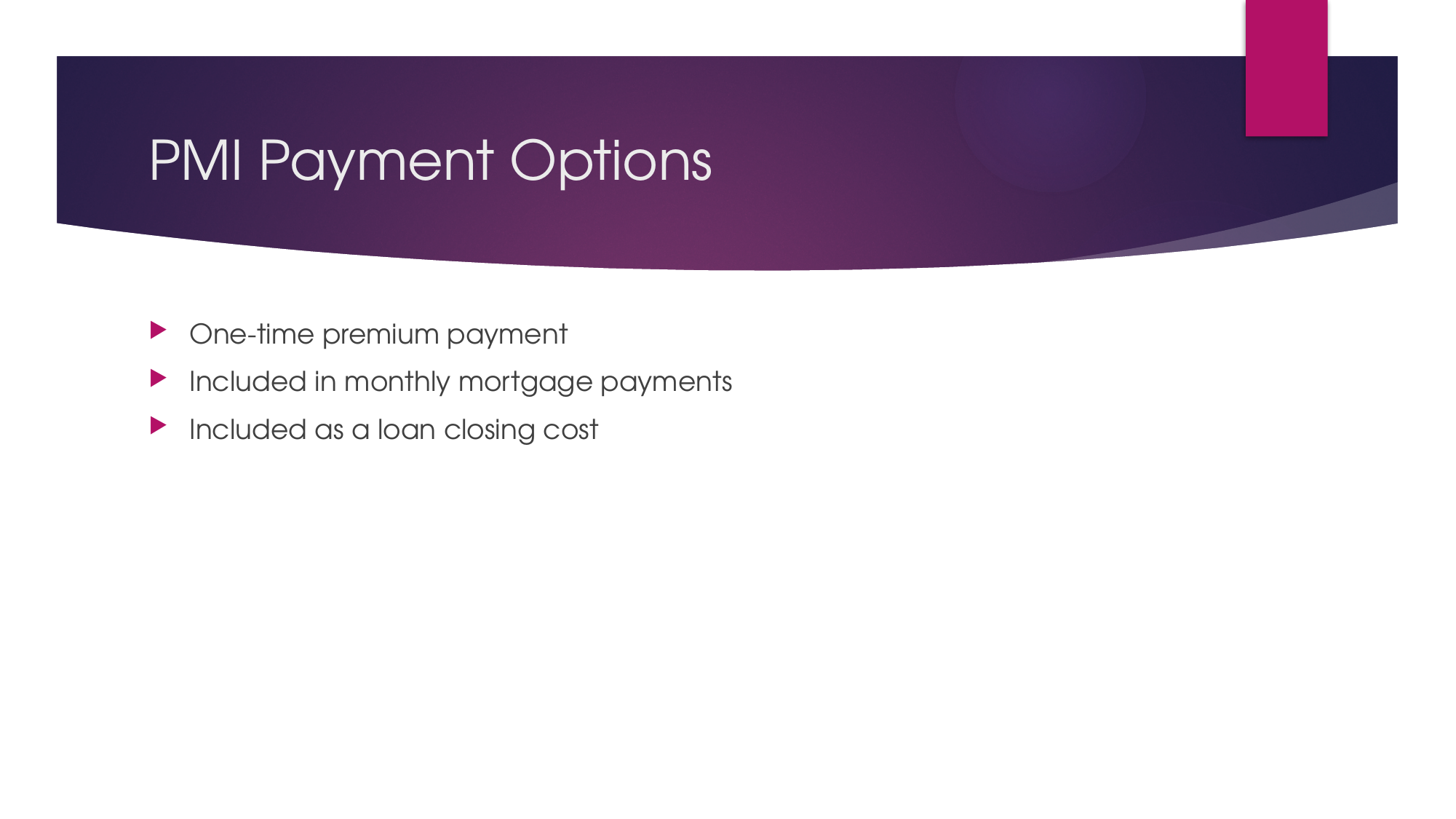

# PMI Payment Options
One-time premium payment
Included in monthly mortgage payments
Included as a loan closing cost